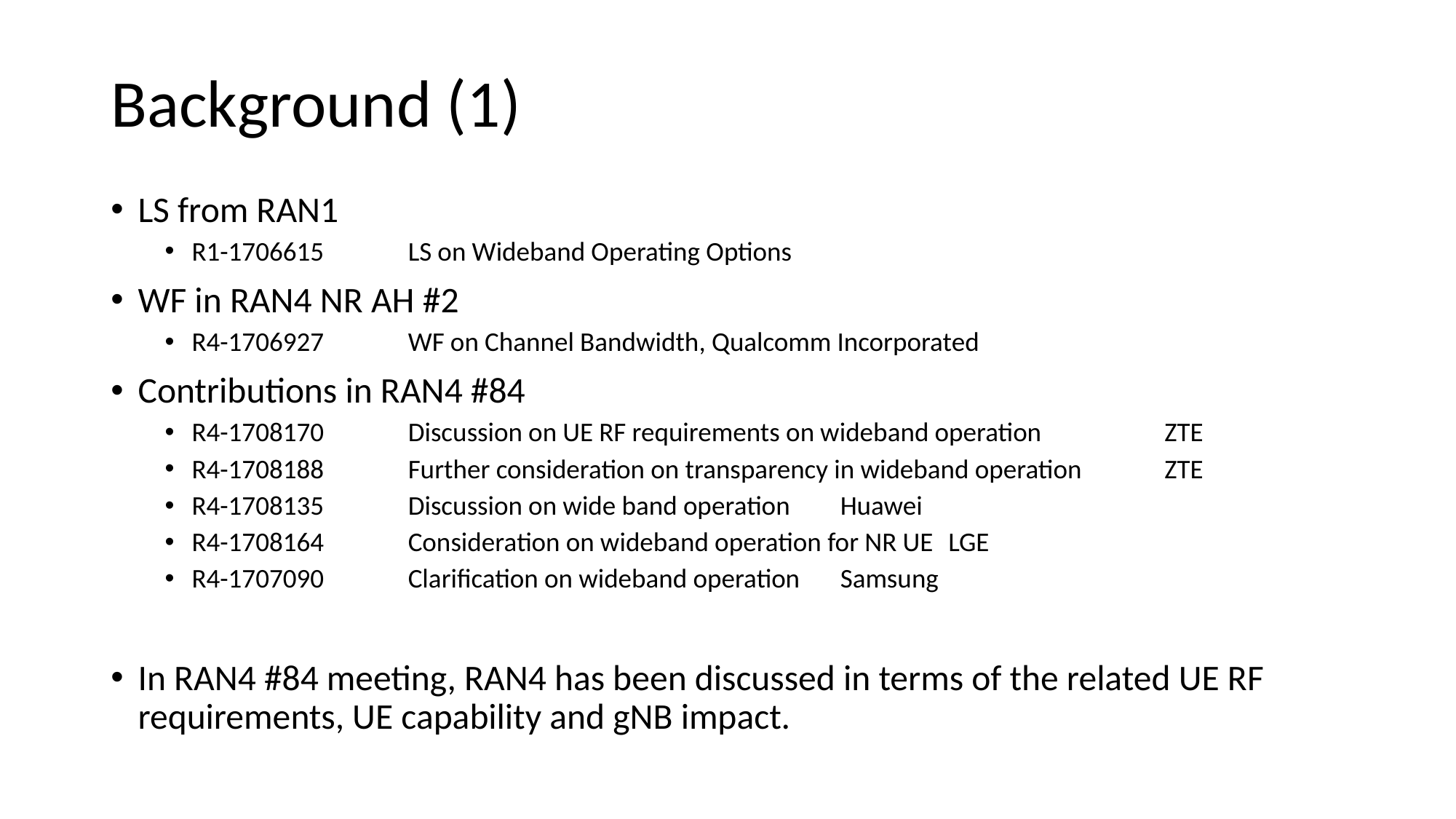

# Background (1)
LS from RAN1
R1-1706615		LS on Wideband Operating Options
WF in RAN4 NR AH #2
R4-1706927		WF on Channel Bandwidth, Qualcomm Incorporated
Contributions in RAN4 #84
R4-1708170		Discussion on UE RF requirements on wideband operation	  	ZTE
R4-1708188		Further consideration on transparency in wideband operation	ZTE
R4-1708135		Discussion on wide band operation				Huawei
R4-1708164		Consideration on wideband operation for NR UE			LGE
R4-1707090		Clarification on wideband operation				Samsung

In RAN4 #84 meeting, RAN4 has been discussed in terms of the related UE RF requirements, UE capability and gNB impact.